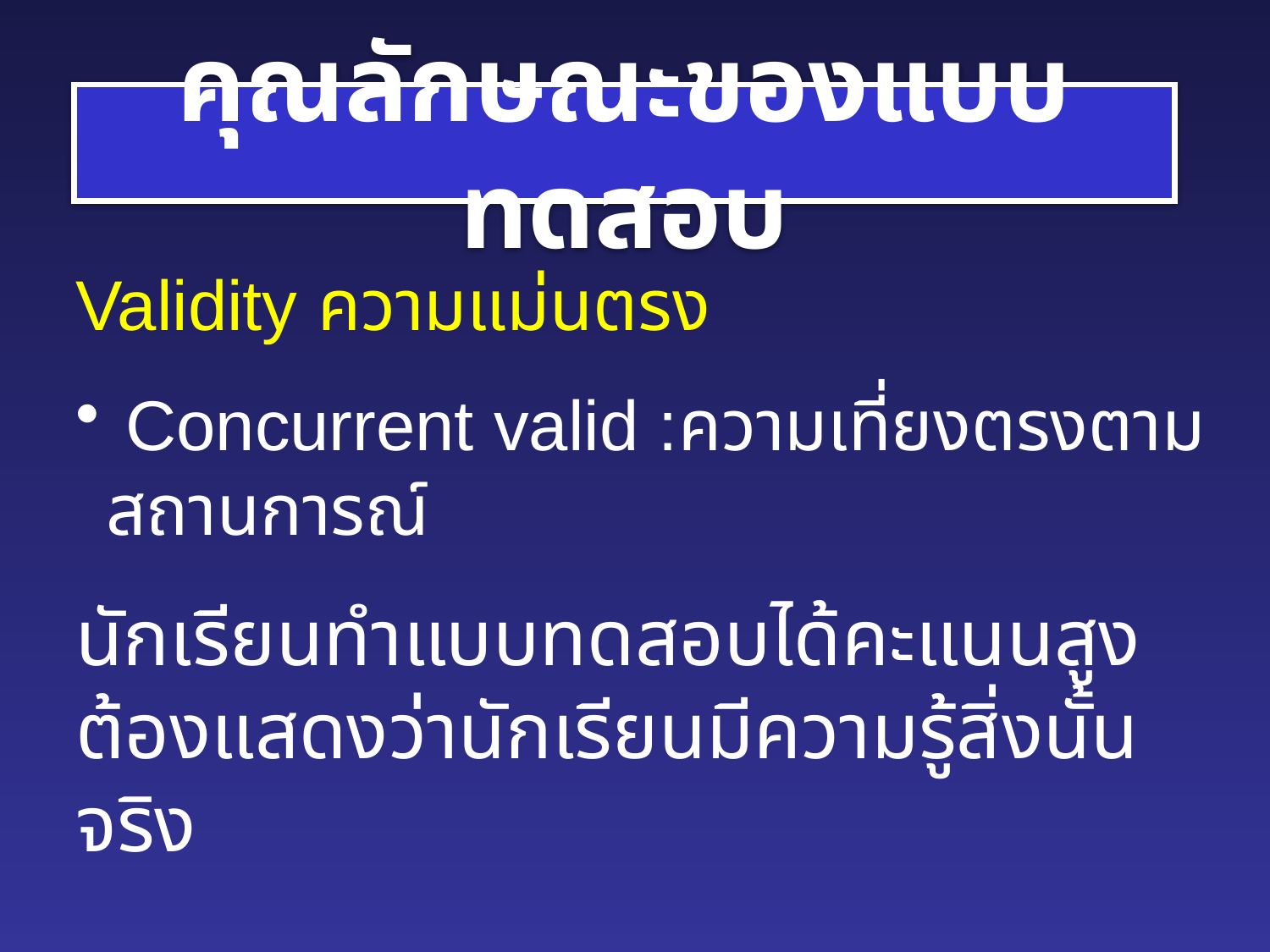

# คุณลักษณะของแบบทดสอบ
Validity ความแม่นตรง
 Concurrent valid :ความเที่ยงตรงตามสถานการณ์
นักเรียนทำแบบทดสอบได้คะแนนสูงต้องแสดงว่านักเรียนมีความรู้สิ่งนั้นจริง